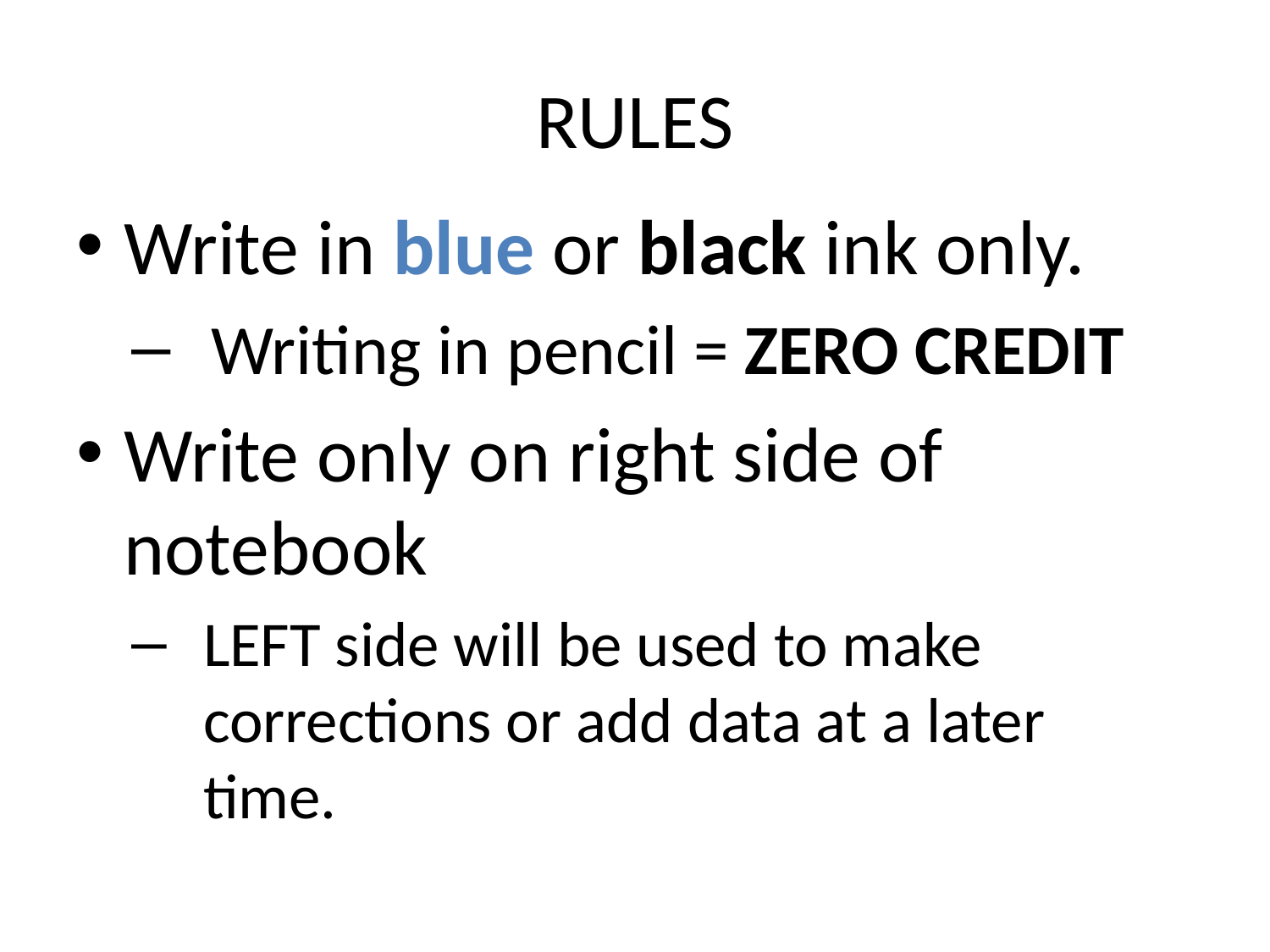

# RULES
Write in blue or black ink only.
Writing in pencil = ZERO CREDIT
Write only on right side of notebook
LEFT side will be used to make corrections or add data at a later time.